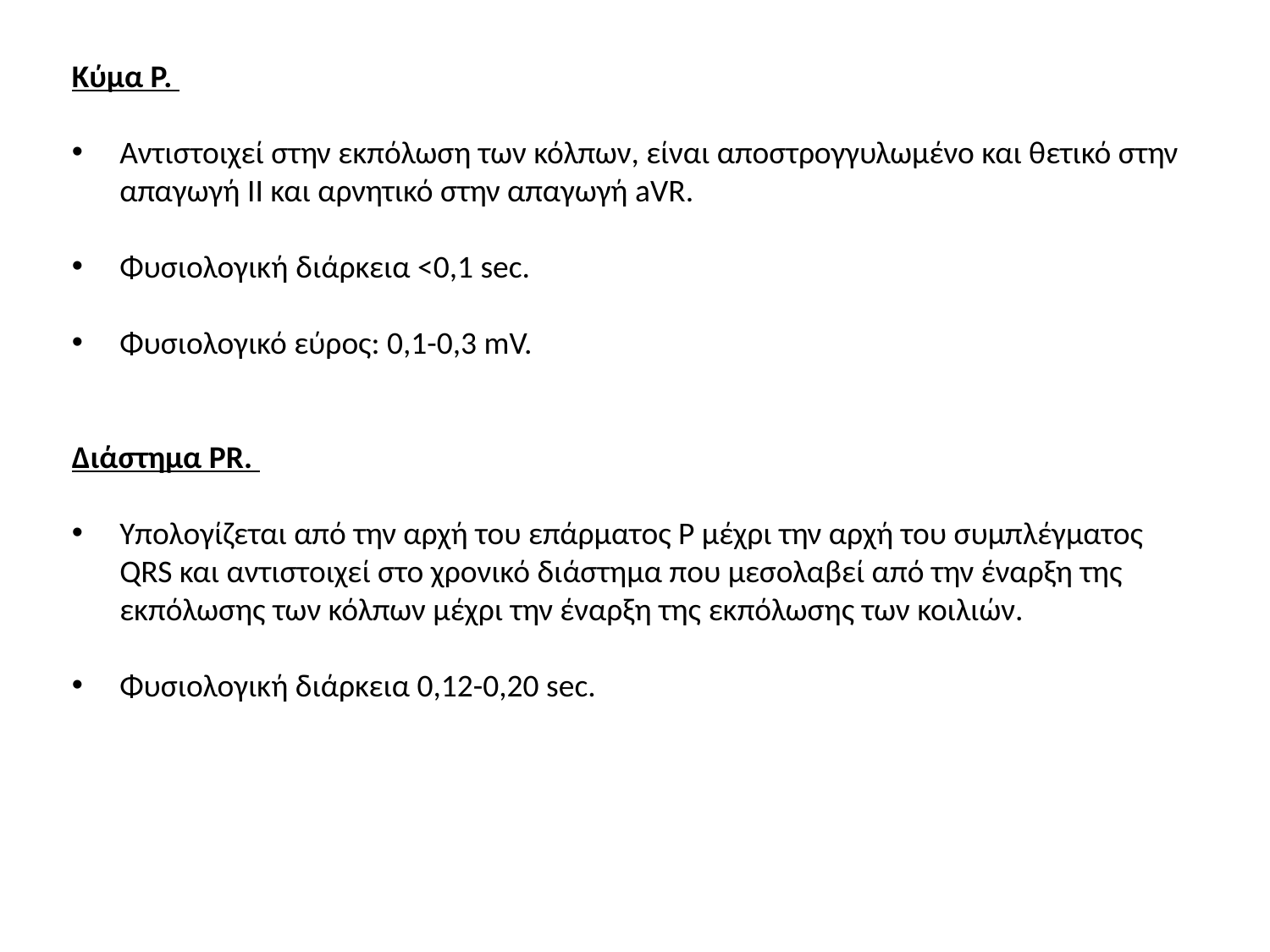

Κύμα P.

Αντιστοιχεί στην εκπόλωση των κόλπων, είναι αποστρογγυλωμένο και θετικό στην απαγωγή ΙΙ και αρνητικό στην απαγωγή aVR.

Φυσιολογική διάρκεια <0,1 sec.

Φυσιολογικό εύρος: 0,1-0,3 mV.

Διάστημα PR.

Υπολογίζεται από την αρχή του επάρματος P μέχρι την αρχή του συμπλέγματος QRS και αντιστοιχεί στο χρονικό διάστημα που μεσολαβεί από την έναρξη της εκπόλωσης των κόλπων μέχρι την έναρξη της εκπόλωσης των κοιλιών.

Φυσιολογική διάρκεια 0,12-0,20 sec.